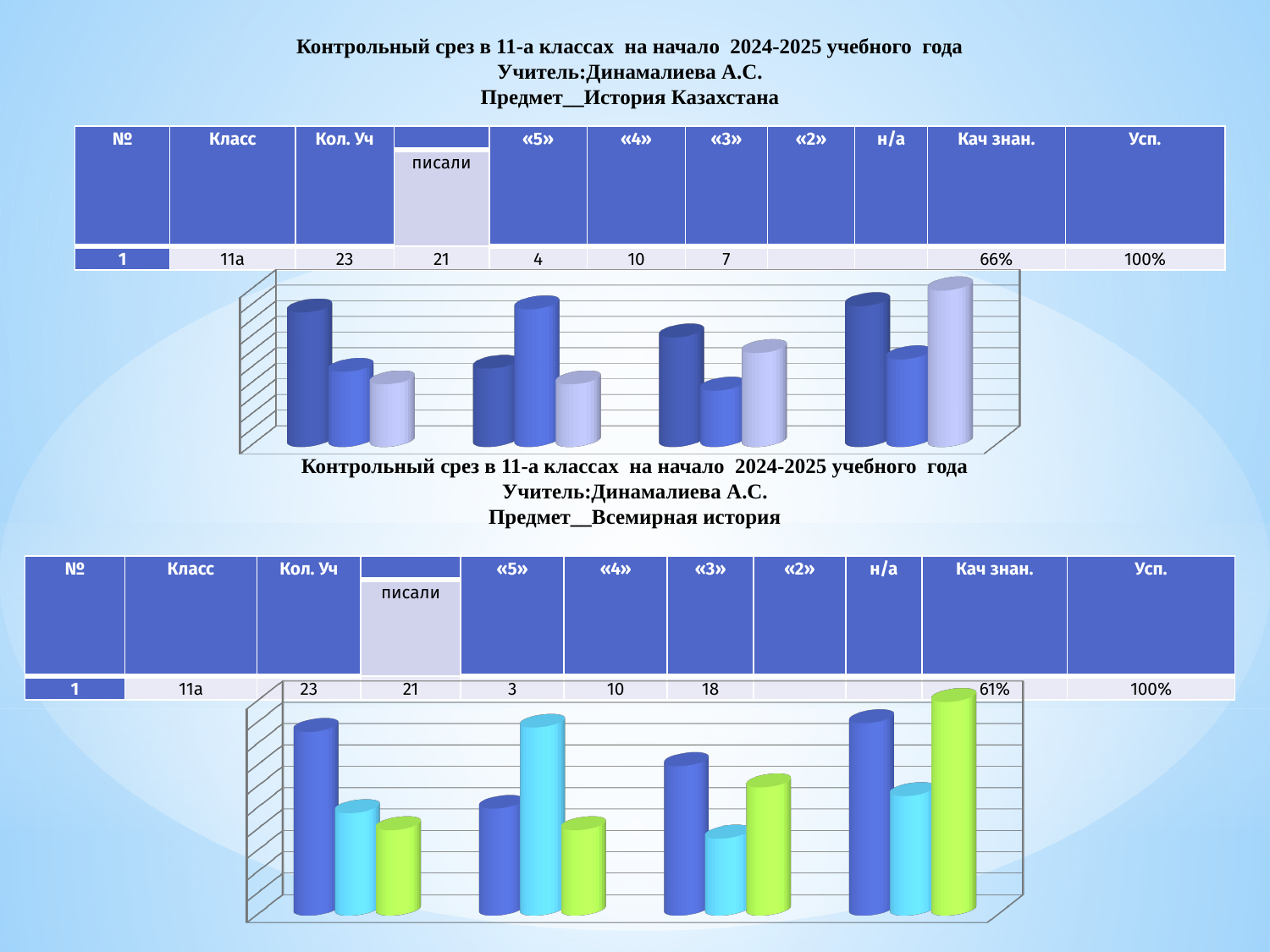

Контрольный срез в 11-а классах  на начало  2024-2025 учебного  года
Учитель:Динамалиева А.С.
Предмет__История Казахстана
| № | Класс | Кол. Уч |  | «5» | «4» | «3» | «2» | н/а | Кач знан. | Усп. |
| --- | --- | --- | --- | --- | --- | --- | --- | --- | --- | --- |
|  |  |  | писали |  |  |  |  |  |  |  |
| 1 | 11а | 23 | 21 | 4 | 10 | 7 |  |  | 66% | 100% |

[unsupported chart]

Контрольный срез в 11-а классах  на начало  2024-2025 учебного  года
Учитель:Динамалиева А.С.
Предмет__Всемирная история
| № | Класс | Кол. Уч |  | «5» | «4» | «3» | «2» | н/а | Кач знан. | Усп. |
| --- | --- | --- | --- | --- | --- | --- | --- | --- | --- | --- |
|  |  |  | писали |  |  |  |  |  |  |  |
| 1 | 11а | 23 | 21 | 3 | 10 | 18 |  |  | 61% | 100% |

[unsupported chart]